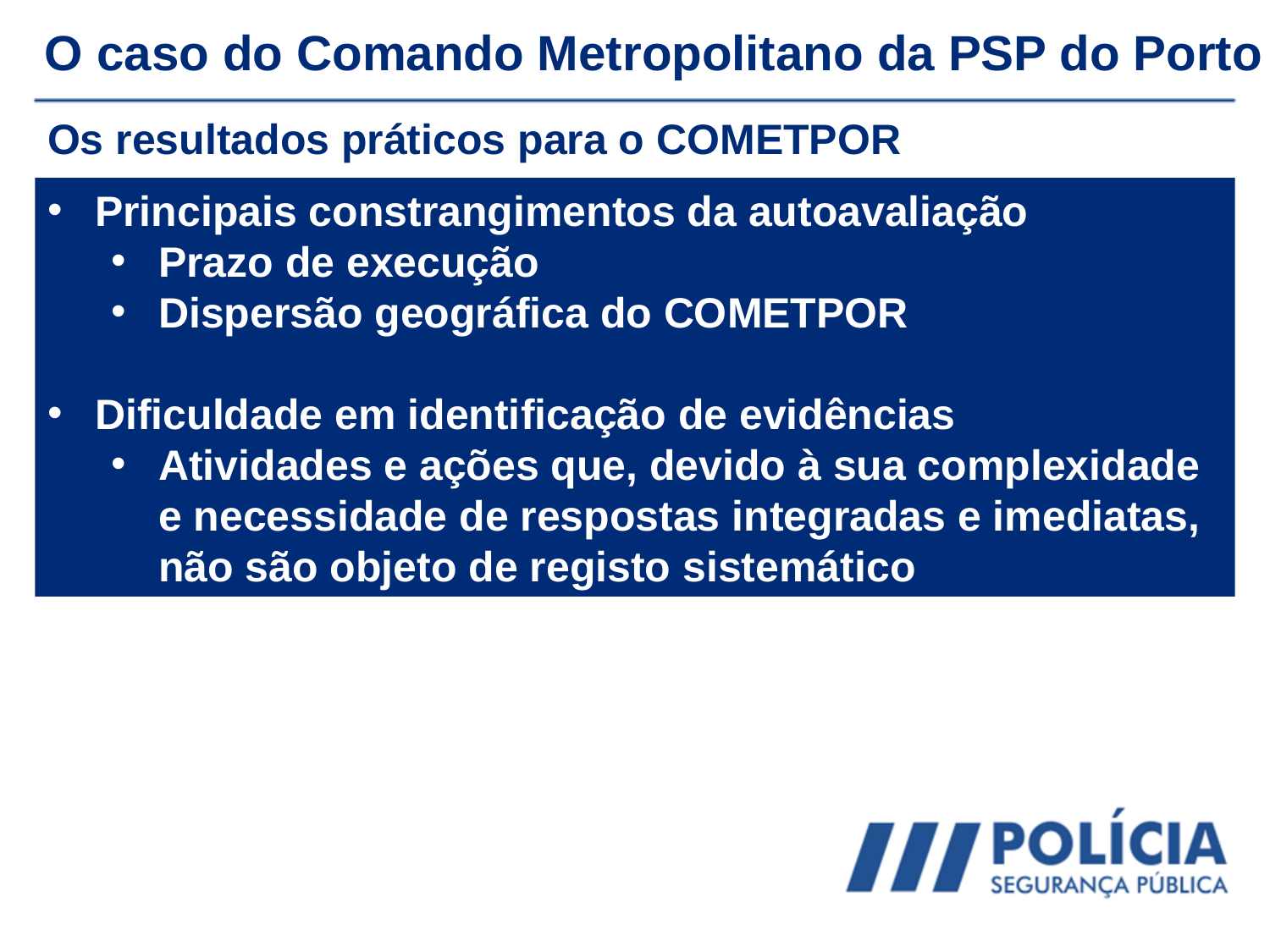

O caso do Comando Metropolitano da PSP do Porto
Os resultados práticos para o COMETPOR
Principais constrangimentos da autoavaliação
Prazo de execução
Dispersão geográfica do COMETPOR

Dificuldade em identificação de evidências
Atividades e ações que, devido à sua complexidade e necessidade de respostas integradas e imediatas, não são objeto de registo sistemático